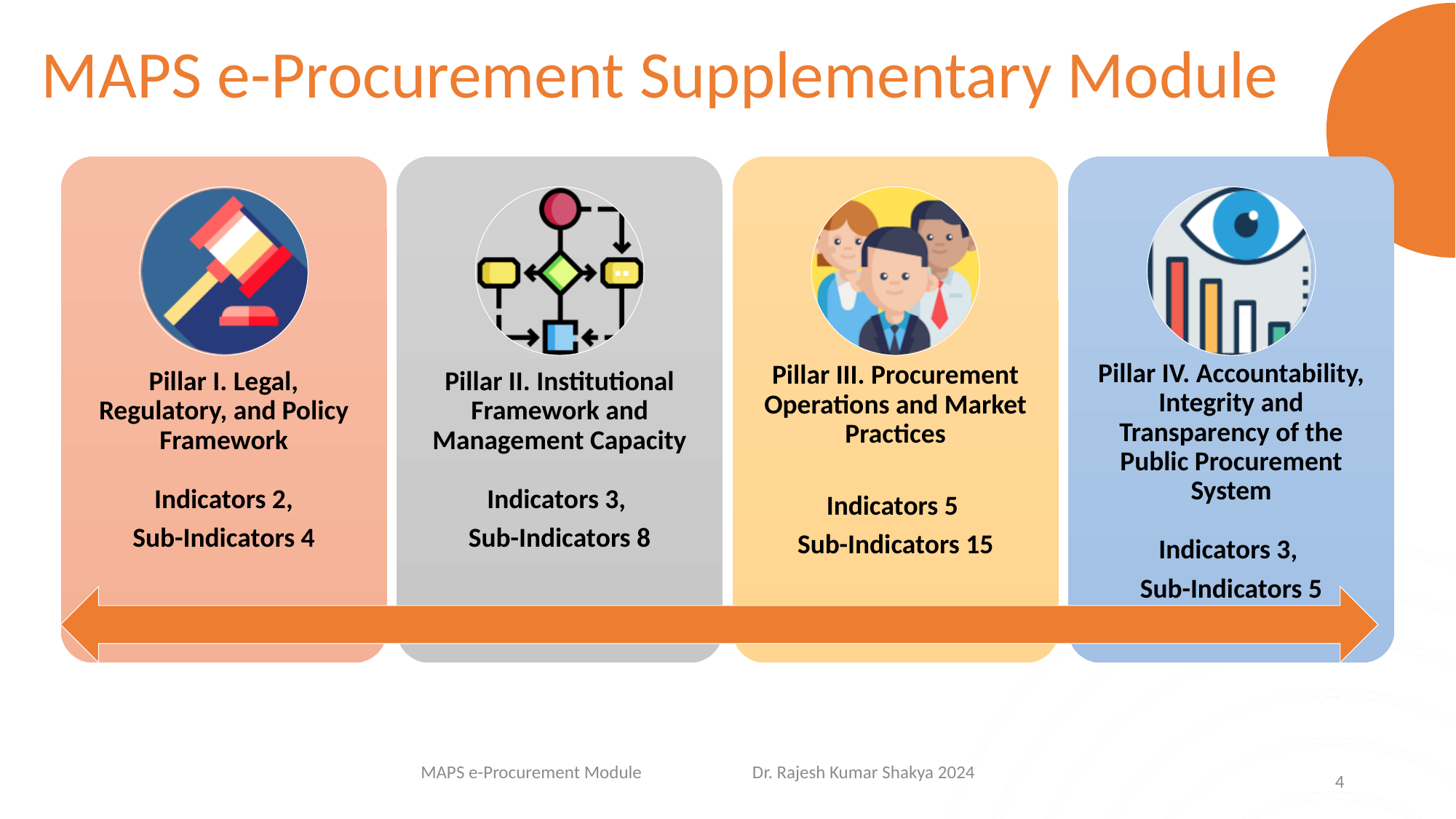

# MAPS e-Procurement Supplementary Module
Pillar I. Legal, Regulatory, and Policy Framework
Indicators 2,
Sub-Indicators 4
Pillar II. Institutional Framework and Management Capacity
Indicators 3,
Sub-Indicators 8
Pillar III. Procurement Operations and Market Practices
Indicators 5
Sub-Indicators 15

Pillar IV. Accountability, Integrity and Transparency of the Public Procurement System
Indicators 3,
Sub-Indicators 5
Lesson 1
Lesson 2
Lesson 3
COPING WITH NERVES
MAPS e-Procurement Module 	 Dr. Rajesh Kumar Shakya 2024
4